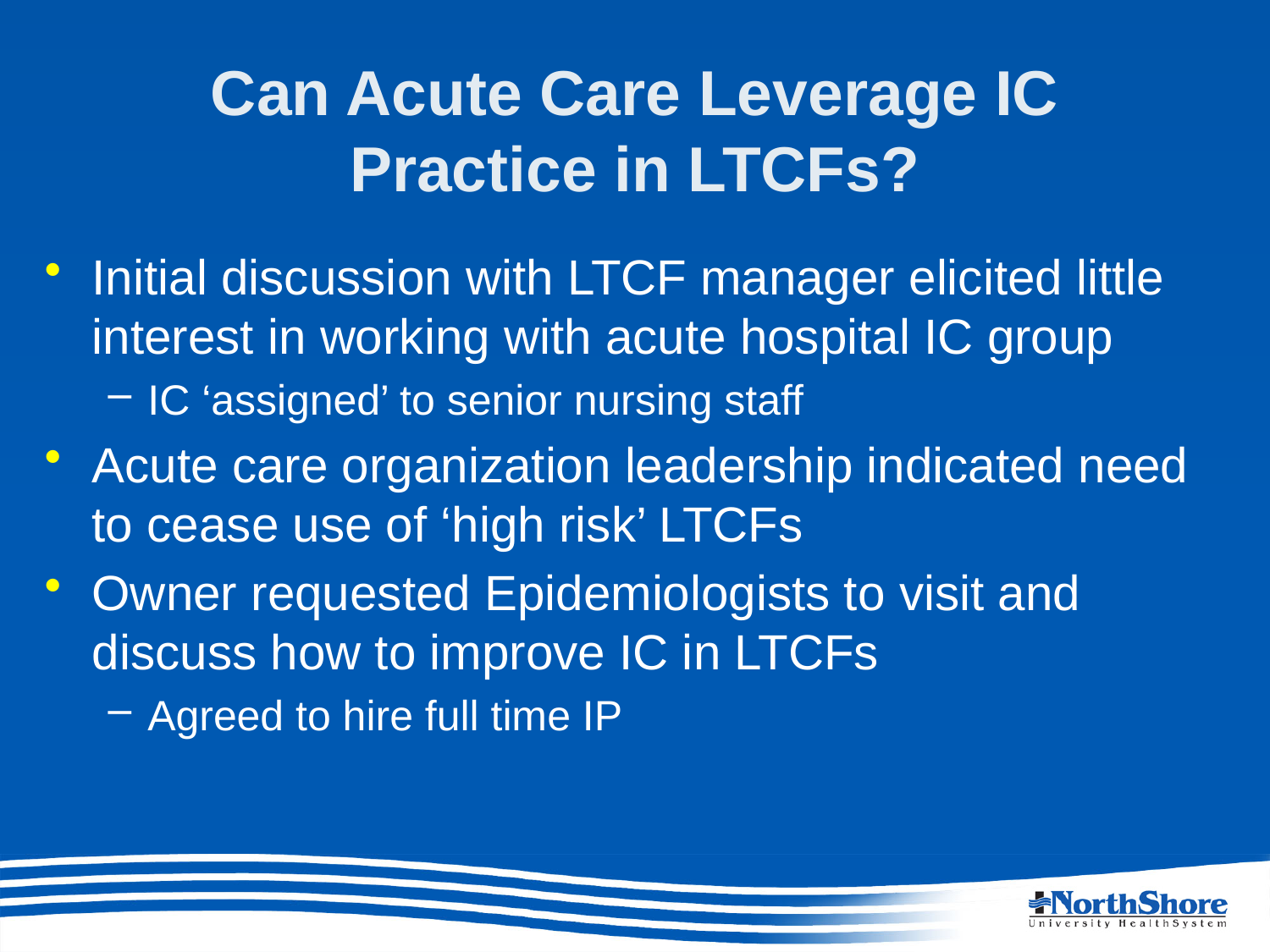

# Can Acute Care Leverage IC Practice in LTCFs?
Initial discussion with LTCF manager elicited little interest in working with acute hospital IC group
IC ‘assigned’ to senior nursing staff
Acute care organization leadership indicated need to cease use of ‘high risk’ LTCFs
Owner requested Epidemiologists to visit and discuss how to improve IC in LTCFs
Agreed to hire full time IP